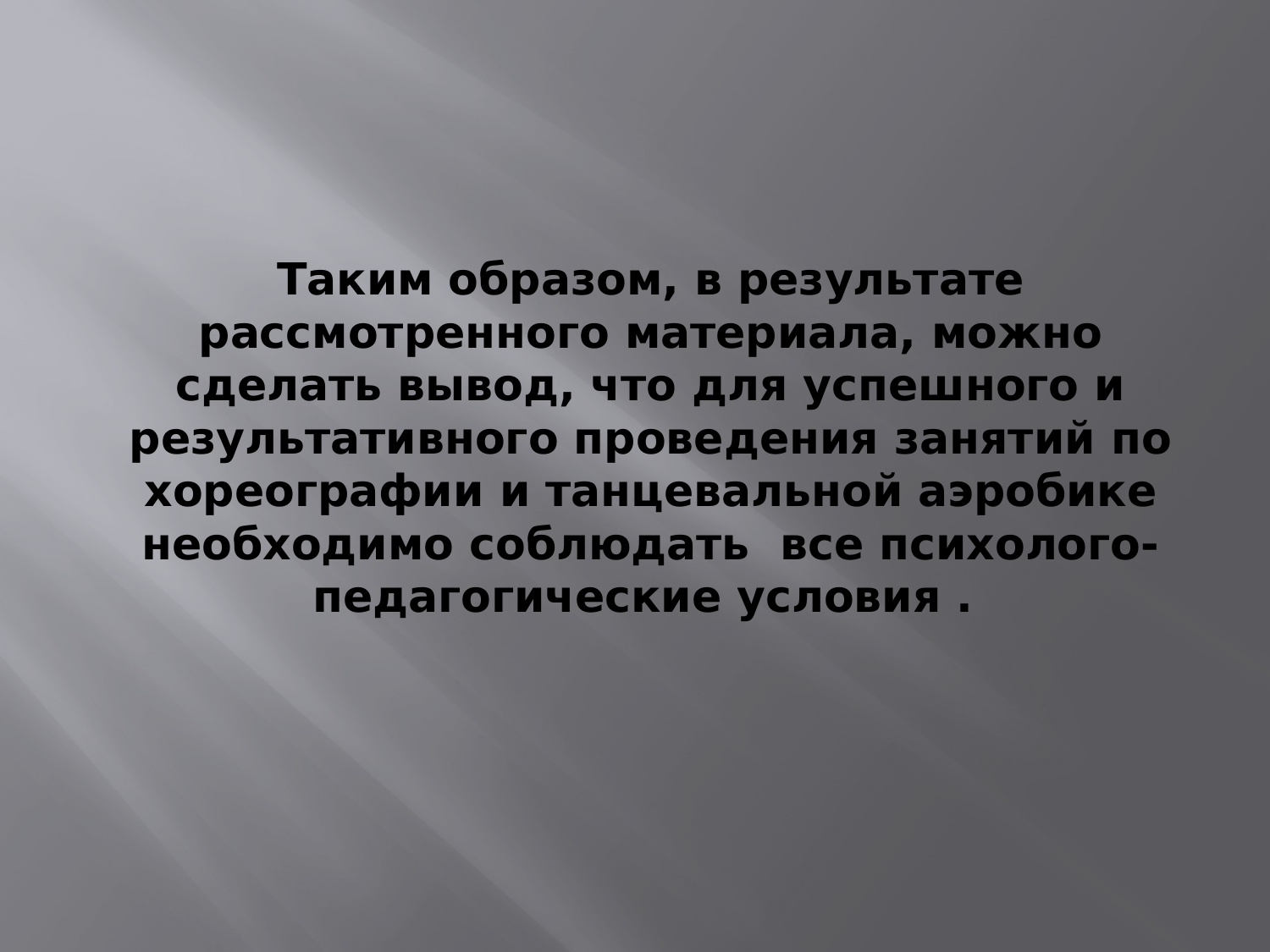

# Таким образом, в результате рассмотренного материала, можно сделать вывод, что для успешного и результативного проведения занятий по хореографии и танцевальной аэробике необходимо соблюдать  все психолого-педагогические условия .